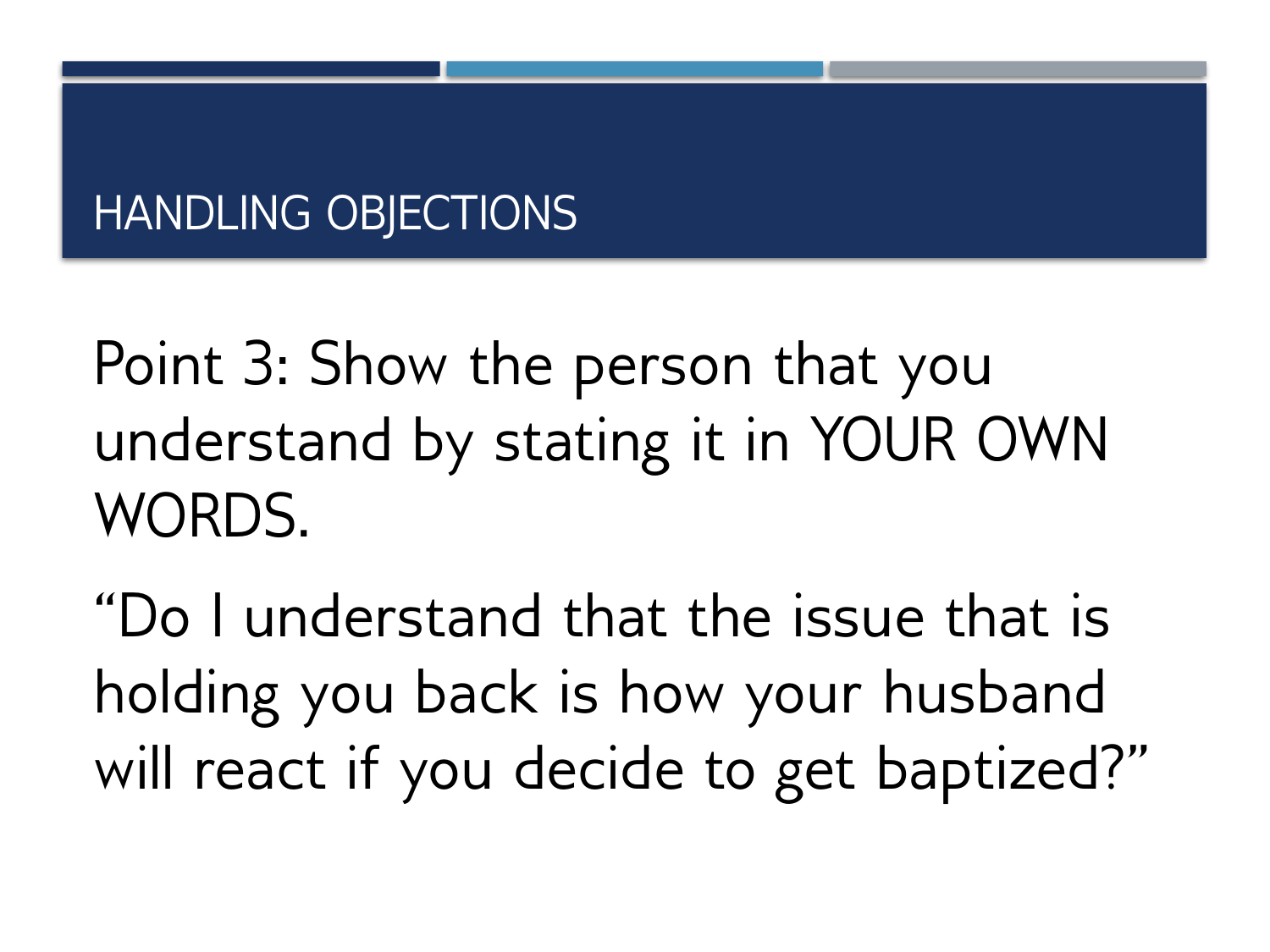

# HANDLING OBJECTIONS
Point 3: Show the person that you understand by stating it in YOUR OWN WORDS.
“Do I understand that the issue that is holding you back is how your husband will react if you decide to get baptized?”